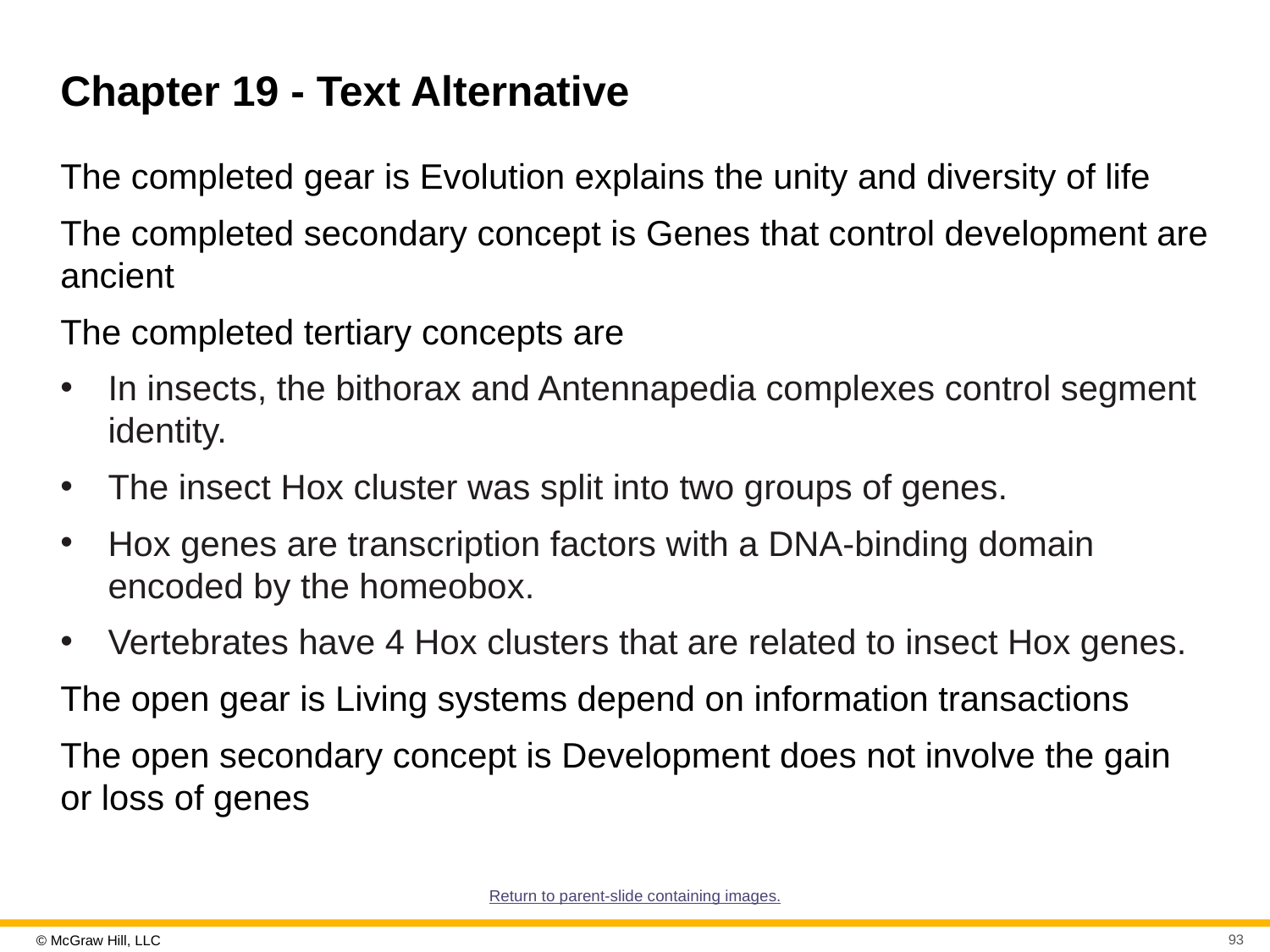

# Chapter 19 - Text Alternative
The completed gear is Evolution explains the unity and diversity of life
The completed secondary concept is Genes that control development are ancient
The completed tertiary concepts are
In insects, the bithorax and Antennapedia complexes control segment identity.
The insect Hox cluster was split into two groups of genes.
Hox genes are transcription factors with a DNA-binding domain encoded by the homeobox.
Vertebrates have 4 Hox clusters that are related to insect Hox genes.
The open gear is Living systems depend on information transactions
The open secondary concept is Development does not involve the gain or loss of genes
Return to parent-slide containing images.
93